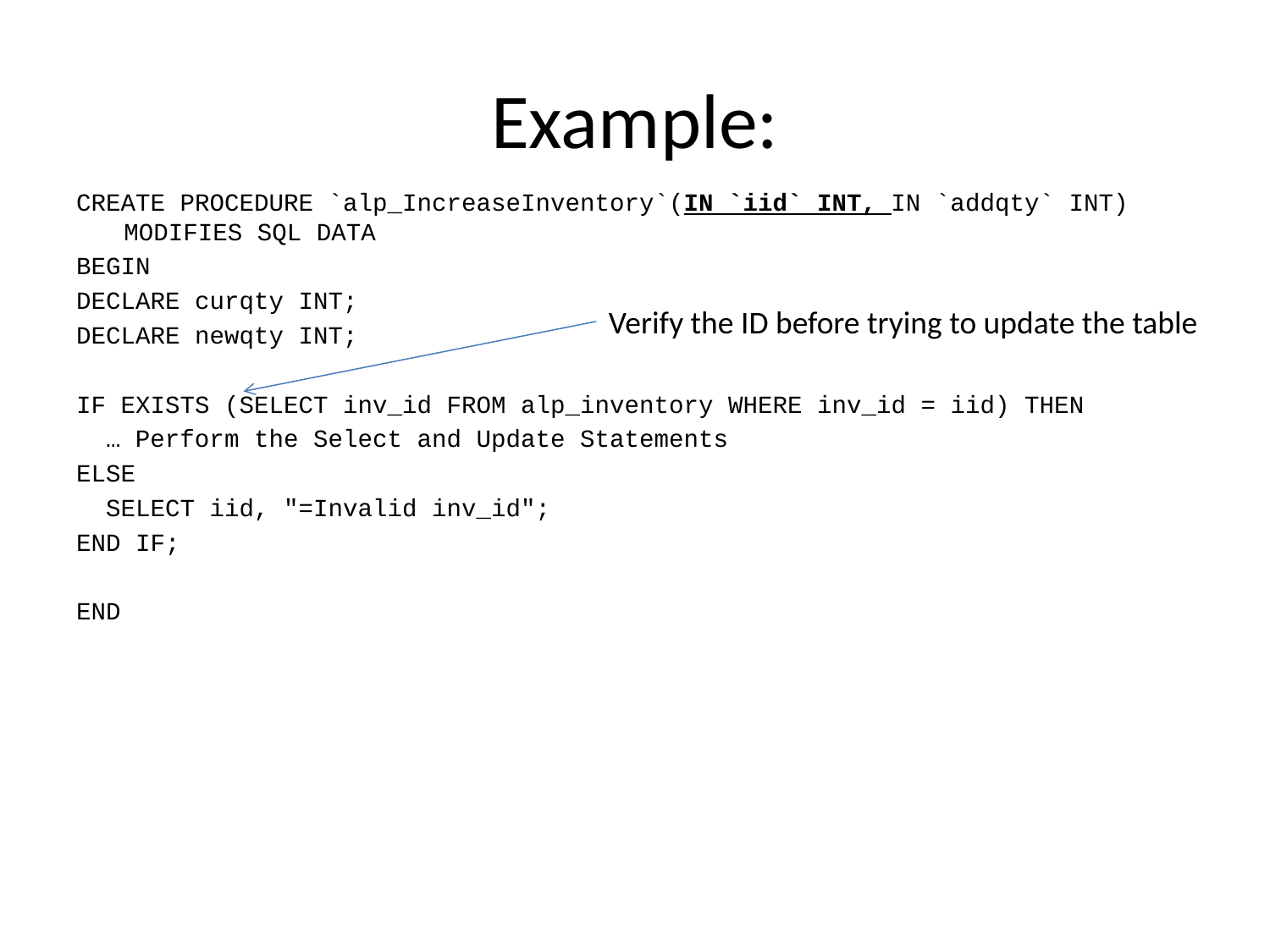

# Example:
CREATE PROCEDURE `alp_IncreaseInventory`(IN `iid` INT, IN `addqty` INT)    MODIFIES SQL DATA
BEGIN
DECLARE curqty INT;
DECLARE newqty INT;

IF EXISTS (SELECT inv_id FROM alp_inventory WHERE inv_id = iid) THEN
  … Perform the Select and Update Statements
ELSE
  SELECT iid, "=Invalid inv_id";
END IF;

END
Verify the ID before trying to update the table